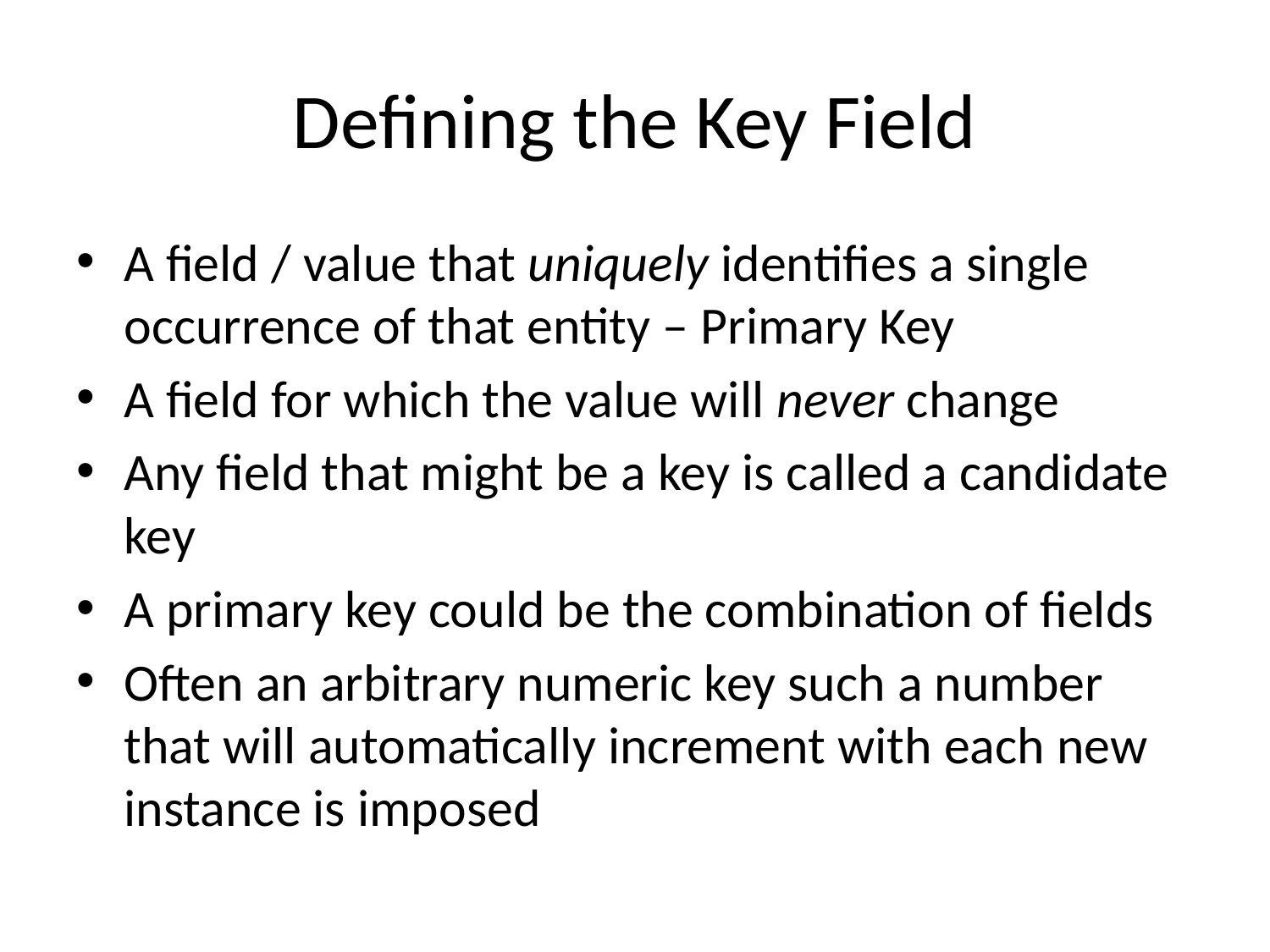

# Defining the Key Field
A field / value that uniquely identifies a single occurrence of that entity – Primary Key
A field for which the value will never change
Any field that might be a key is called a candidate key
A primary key could be the combination of fields
Often an arbitrary numeric key such a number that will automatically increment with each new instance is imposed